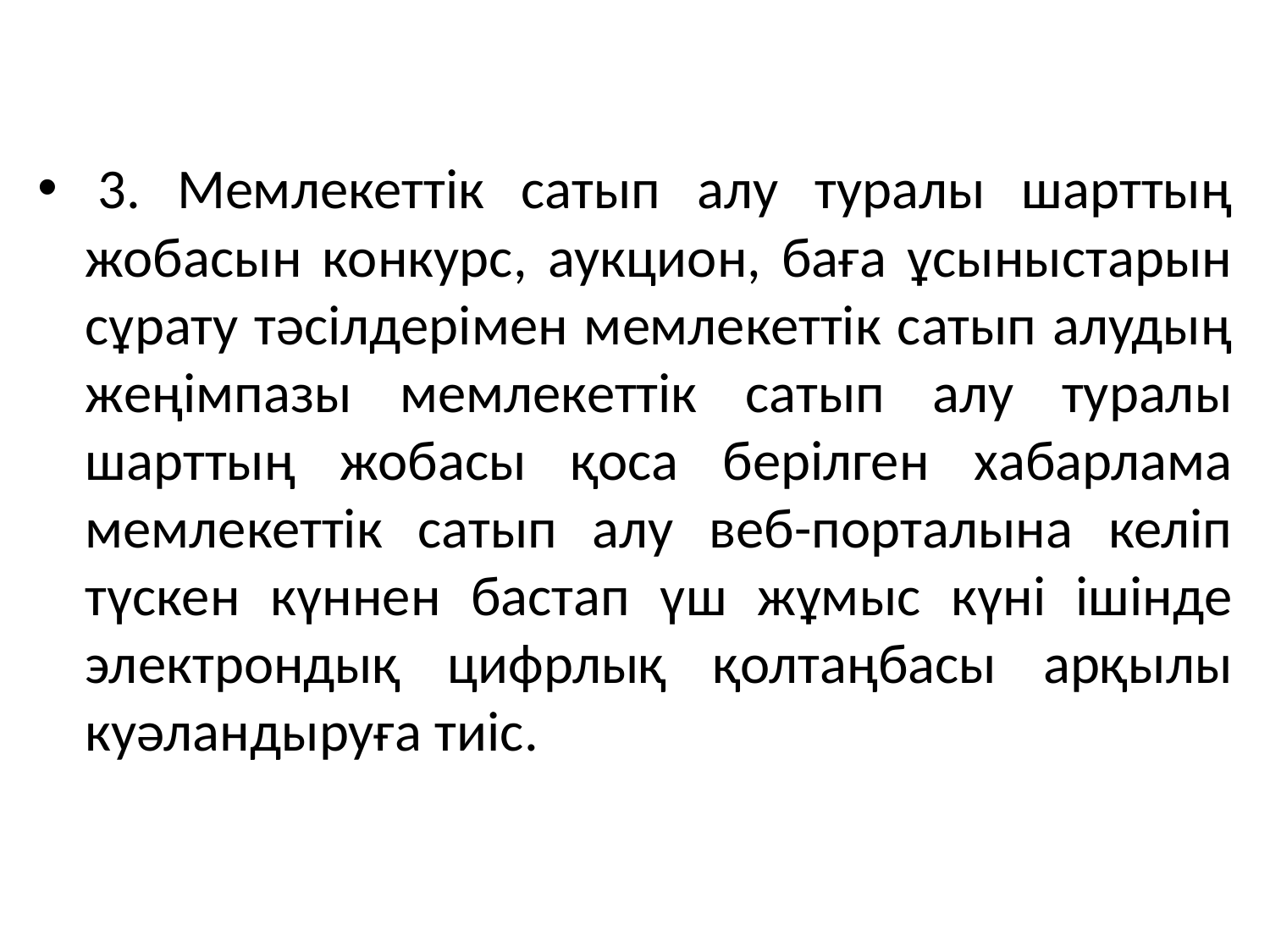

3. Мемлекеттік сатып алу туралы шарттың жобасын конкурс, аукцион, баға ұсыныстарын сұрату тәсілдерімен мемлекеттік сатып алудың жеңімпазы мемлекеттік сатып алу туралы шарттың жобасы қоса берілген хабарлама мемлекеттік сатып алу веб-порталына келіп түскен күннен бастап үш жұмыс күні ішінде электрондық цифрлық қолтаңбасы арқылы куәландыруға тиіс.